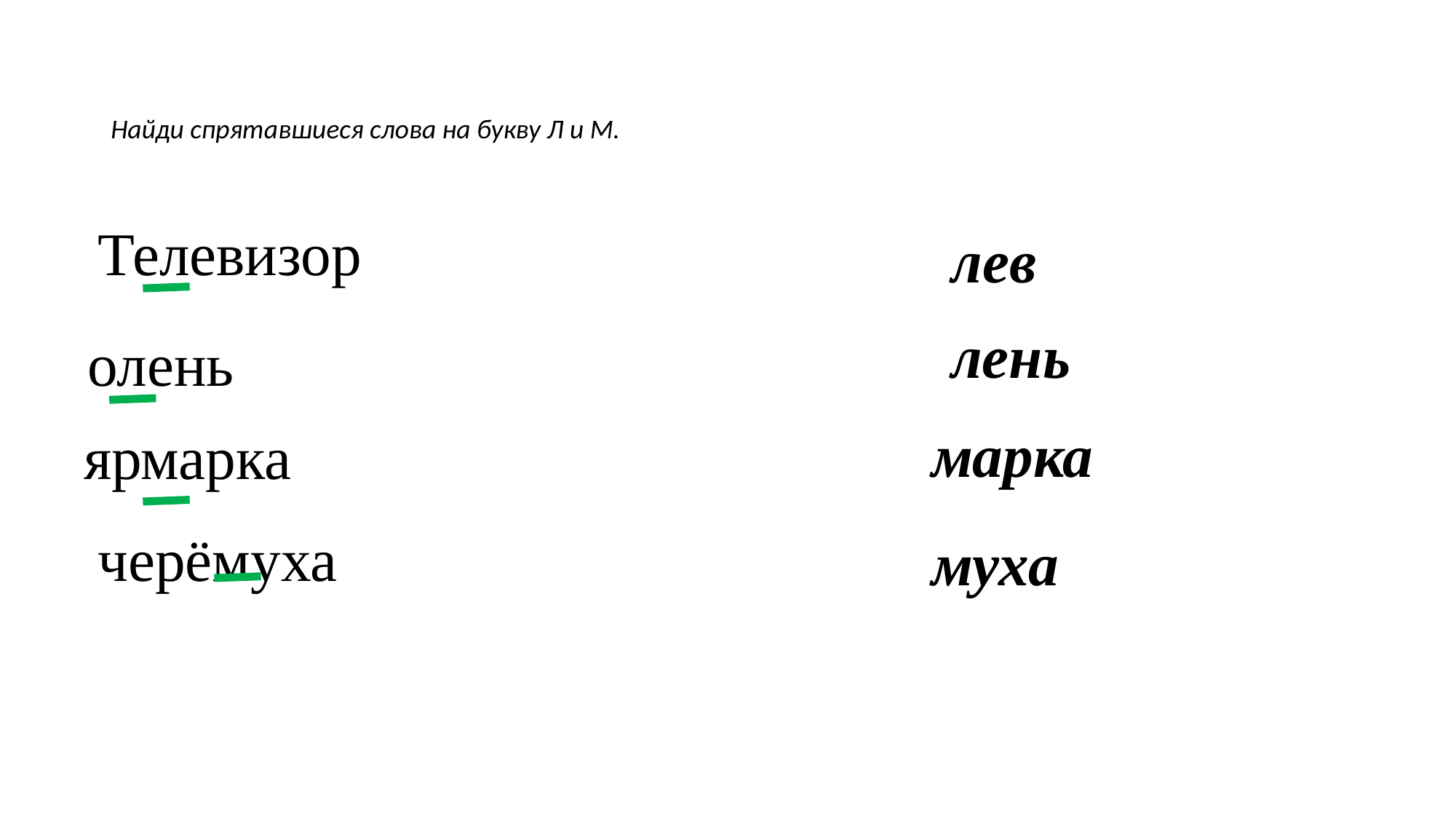

Найди спрятавшиеся слова на букву Л и М.
лев
Телевизор

лень
олень
марка
ярмарка
черёмуха
муха